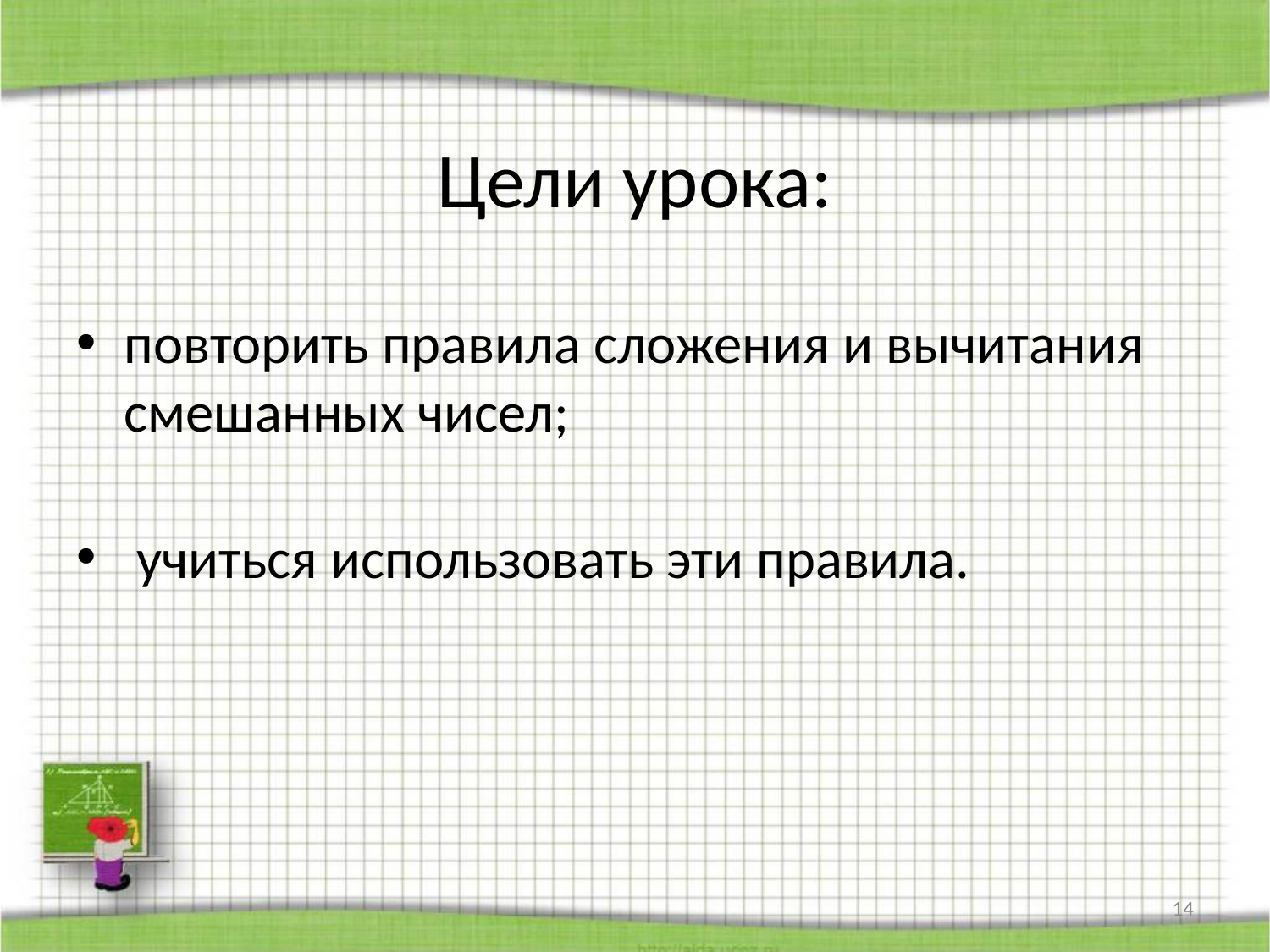

# Цели урока:

повторить правила сложения и вычитания смешанных чисел;
 учиться использовать эти правила.
14